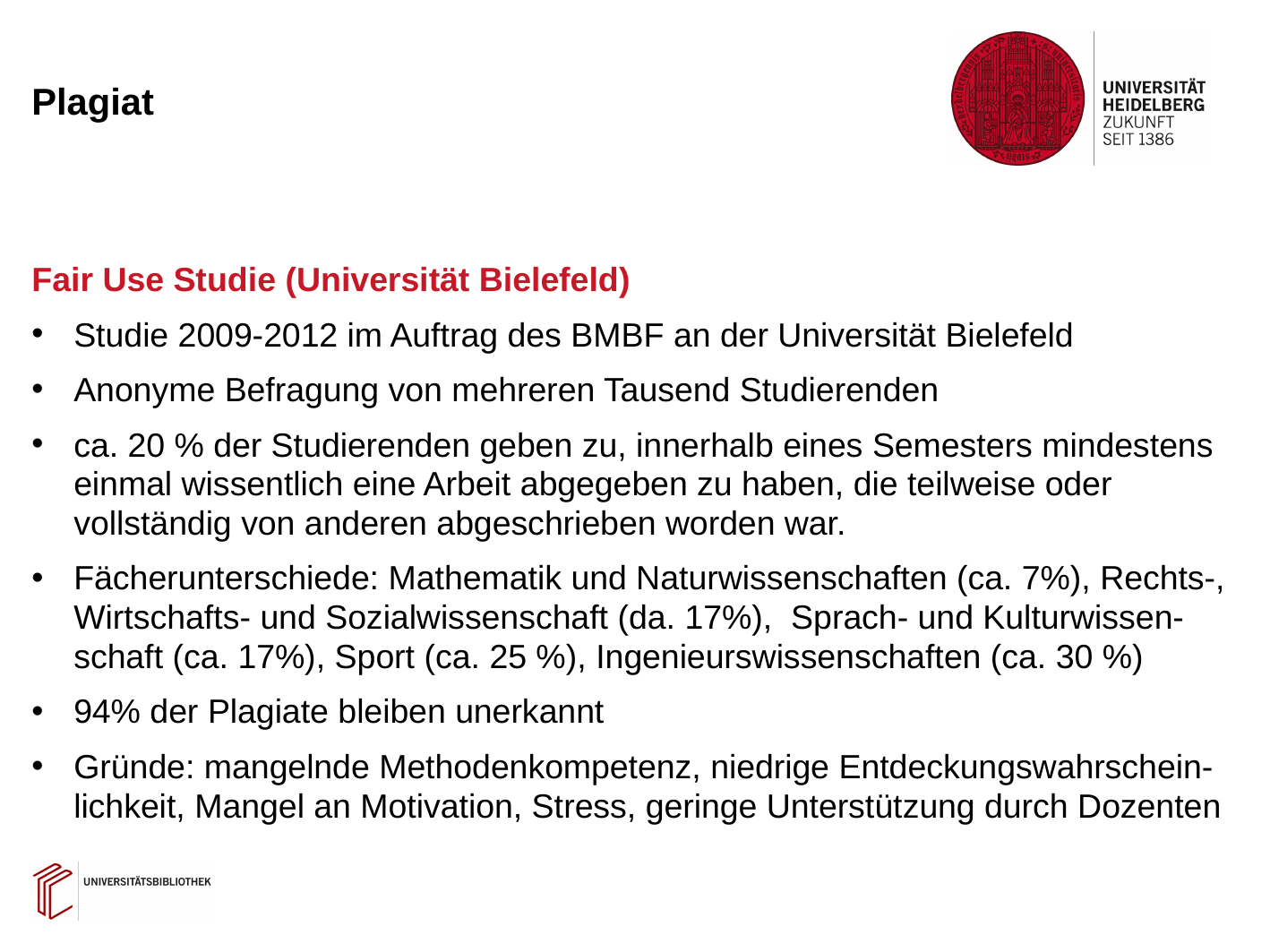

# Plagiat
Fair Use Studie (Universität Bielefeld)
Studie 2009-2012 im Auftrag des BMBF an der Universität Bielefeld
Anonyme Befragung von mehreren Tausend Studierenden
ca. 20 % der Studierenden geben zu, innerhalb eines Semesters mindestens einmal wissentlich eine Arbeit abgegeben zu haben, die teilweise oder vollständig von anderen abgeschrieben worden war.
Fächerunterschiede: Mathematik und Naturwissenschaften (ca. 7%), Rechts-, Wirtschafts- und Sozialwissenschaft (da. 17%),  Sprach- und Kulturwissen-schaft (ca. 17%), Sport (ca. 25 %), Ingenieurswissenschaften (ca. 30 %)
94% der Plagiate bleiben unerkannt
Gründe: mangelnde Methodenkompetenz, niedrige Entdeckungswahrschein-lichkeit, Mangel an Motivation, Stress, geringe Unterstützung durch Dozenten

7